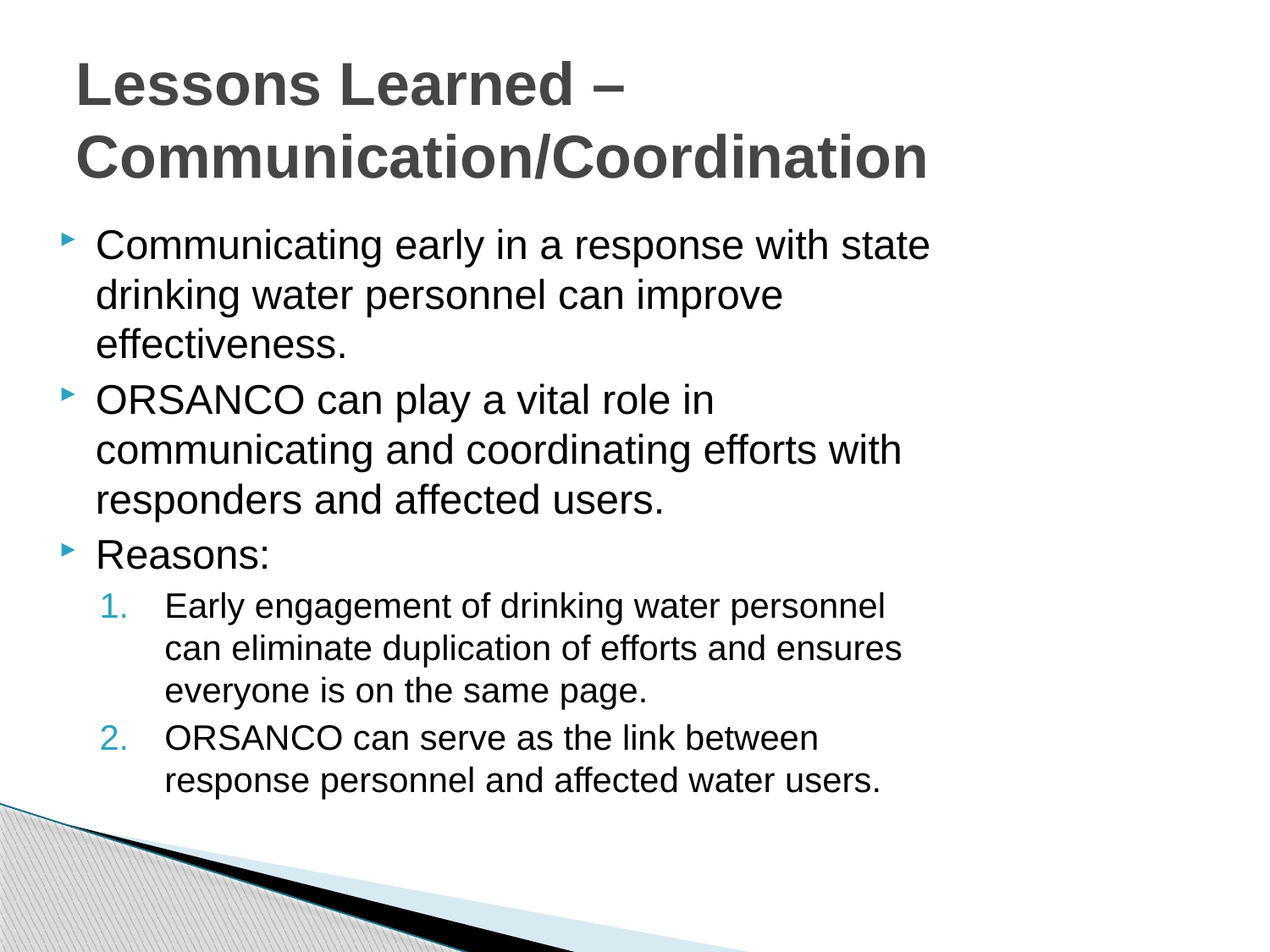

# Lessons Learned – Communication/Coordination
Communicating early in a response with state drinking water personnel can improve effectiveness.
ORSANCO can play a vital role in communicating and coordinating efforts with responders and affected users.
Reasons:
Early engagement of drinking water personnel can eliminate duplication of efforts and ensures everyone is on the same page.
ORSANCO can serve as the link between response personnel and affected water users.